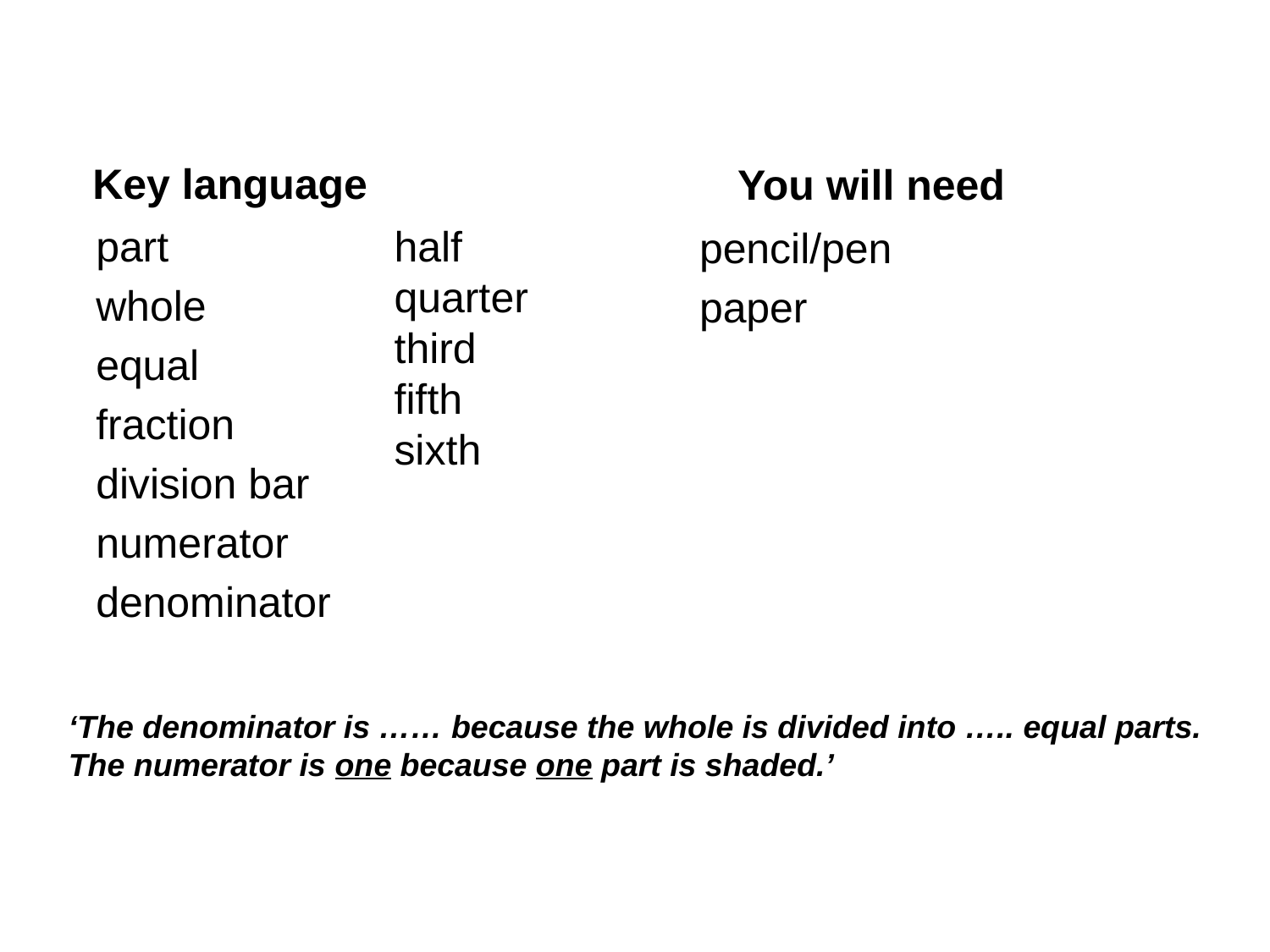

#
Key language
You will need
part
whole
equal
fraction
division bar
numerator
denominator

half
quarter
third
fifth
sixth
pencil/pen
paper
‘The denominator is …… because the whole is divided into ….. equal parts. The numerator is one because one part is shaded.’